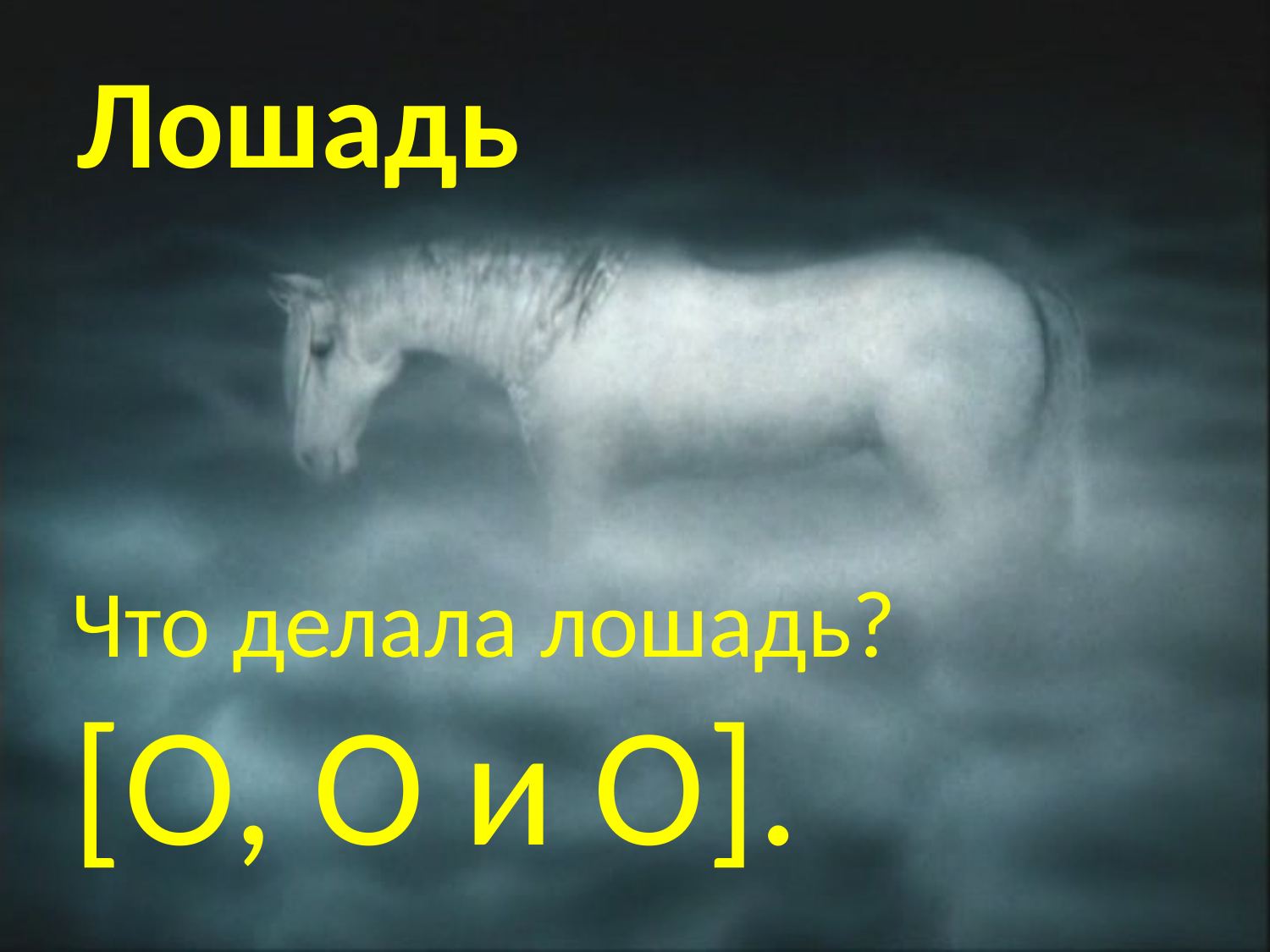

# Лошадь
Что делала лошадь?
[О, О и О].